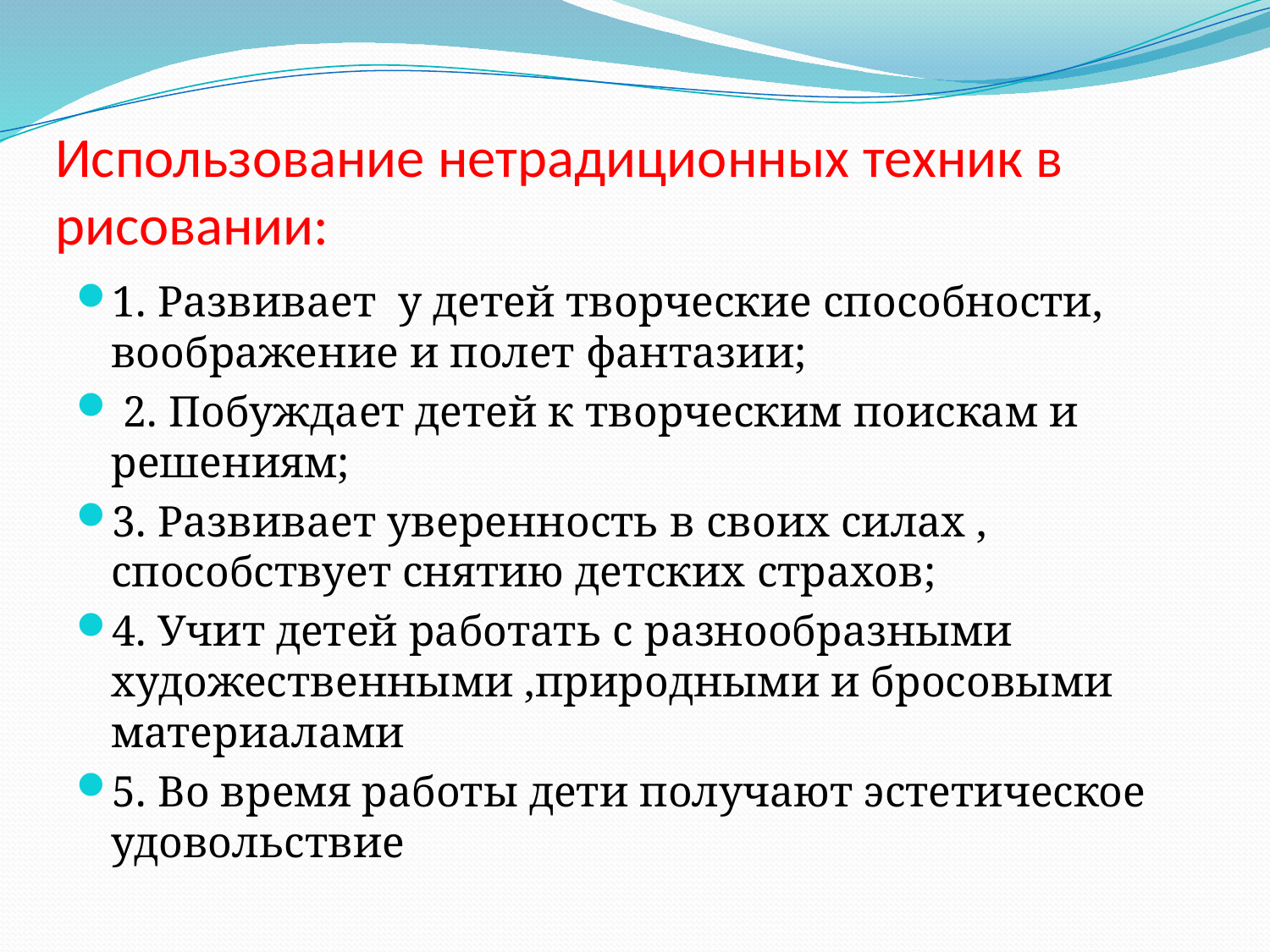

# Использование нетрадиционных техник в рисовании:
1. Развивает  у детей творческие способности, воображение и полет фантазии;
 2. Побуждает детей к творческим поискам и решениям;
3. Развивает уверенность в своих силах , способствует снятию детских страхов;
4. Учит детей работать с разнообразными художественными ,природными и бросовыми материалами
5. Во время работы дети получают эстетическое удовольствие